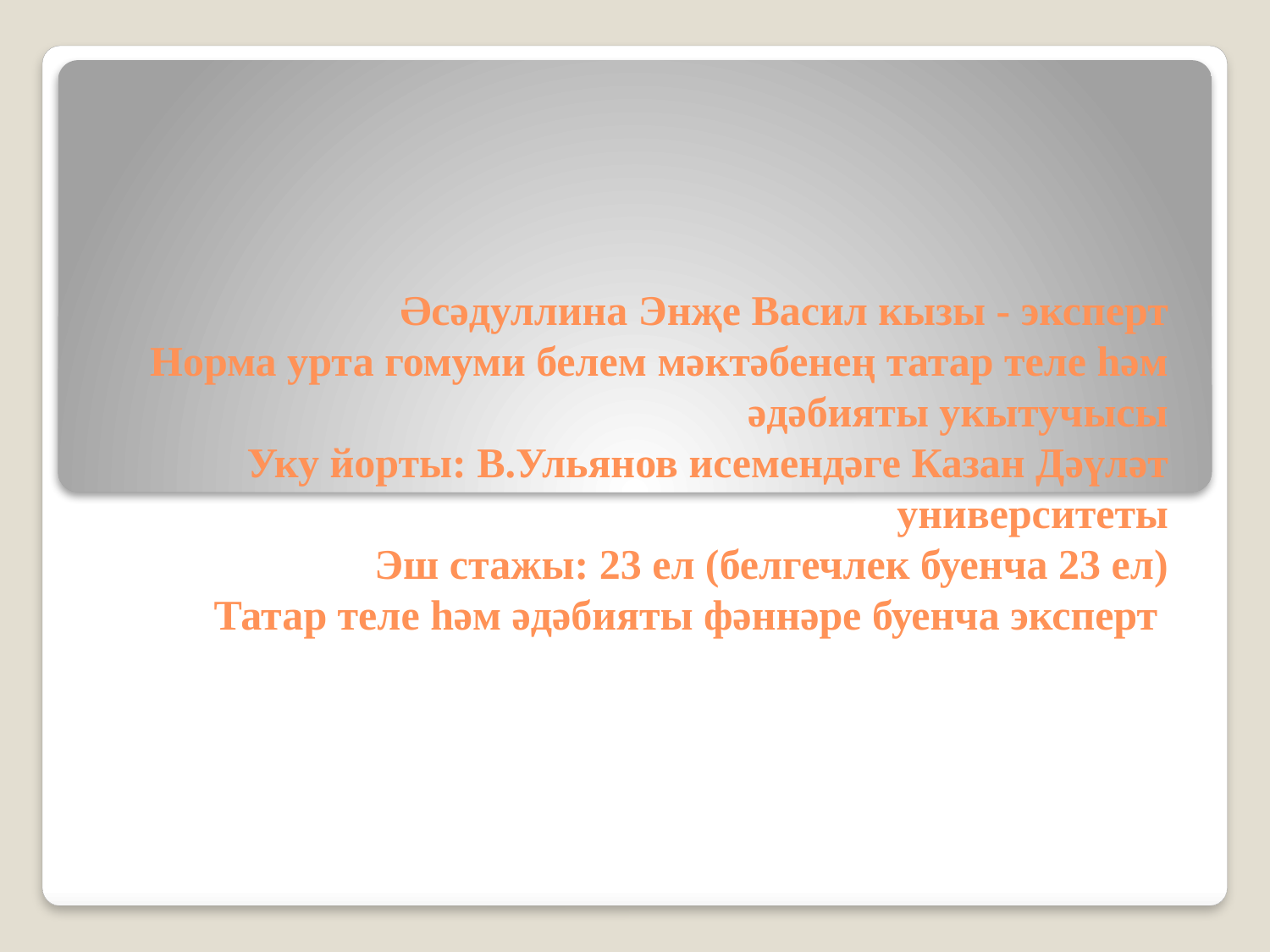

# Әсәдуллина Энҗе Васил кызы - эксперт Норма урта гомуми белем мәктәбенең татар теле һәм әдәбияты укытучысы Уку йорты: В.Ульянов исемендәге Казан Дәүләт университеты Эш стажы: 23 ел (белгечлек буенча 23 ел) Татар теле һәм әдәбияты фәннәре буенча эксперт